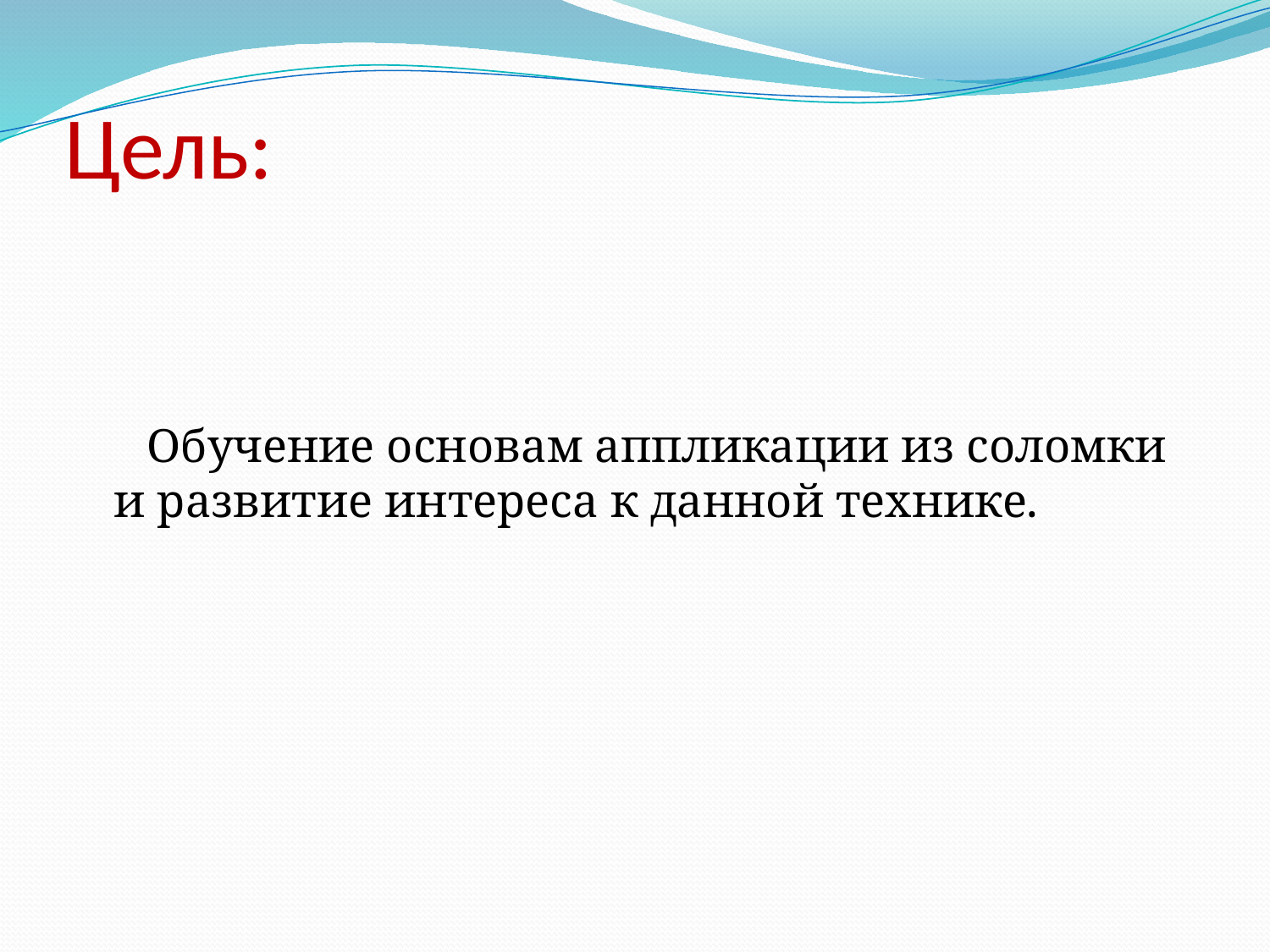

# Цель:

      Обучение основам аппликации из соломки и развитие интереса к данной технике.